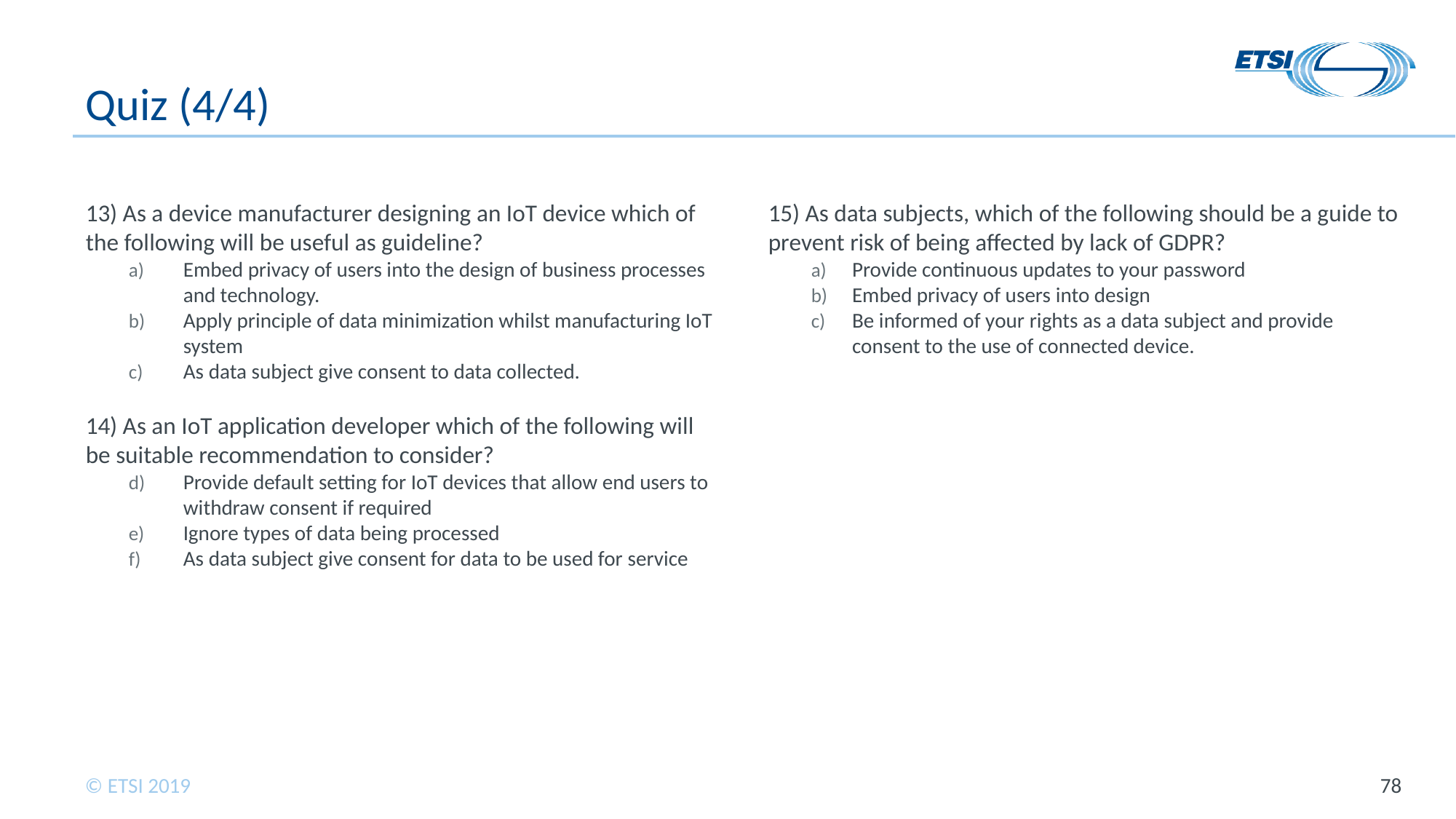

# Quiz (4/4)
13) As a device manufacturer designing an IoT device which of the following will be useful as guideline?
Embed privacy of users into the design of business processes and technology.
Apply principle of data minimization whilst manufacturing IoT system
As data subject give consent to data collected.
14) As an IoT application developer which of the following will be suitable recommendation to consider?
Provide default setting for IoT devices that allow end users to withdraw consent if required
Ignore types of data being processed
As data subject give consent for data to be used for service

15) As data subjects, which of the following should be a guide to prevent risk of being affected by lack of GDPR?
Provide continuous updates to your password
Embed privacy of users into design
Be informed of your rights as a data subject and provide consent to the use of connected device.